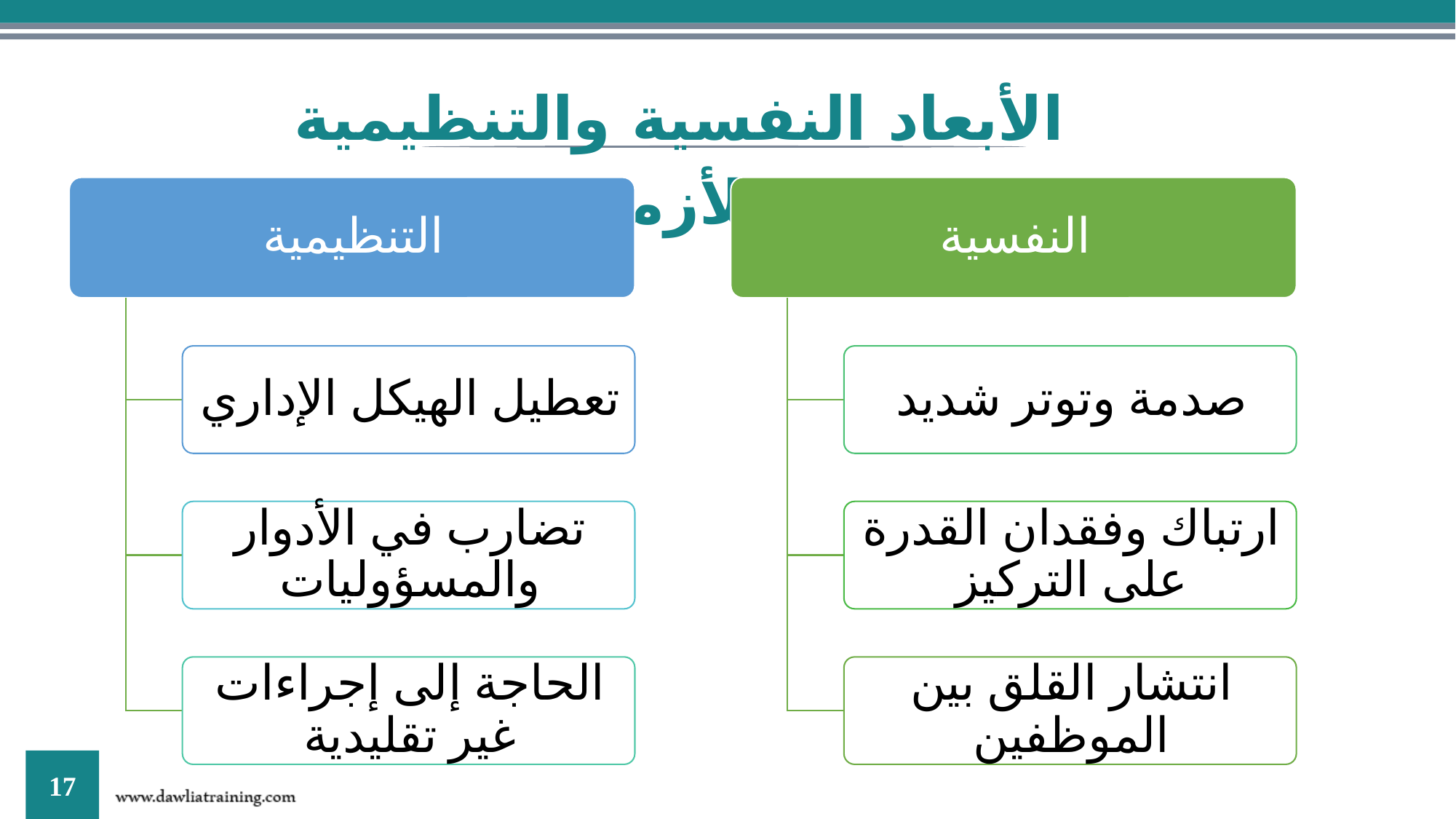

الأبعاد النفسية والتنظيمية للأزمة
التنظيمية
تعطيل الهيكل الإداري
تضارب في الأدوار والمسؤوليات
الحاجة إلى إجراءات غير تقليدية
النفسية
صدمة وتوتر شديد
ارتباك وفقدان القدرة على التركيز
انتشار القلق بين الموظفين